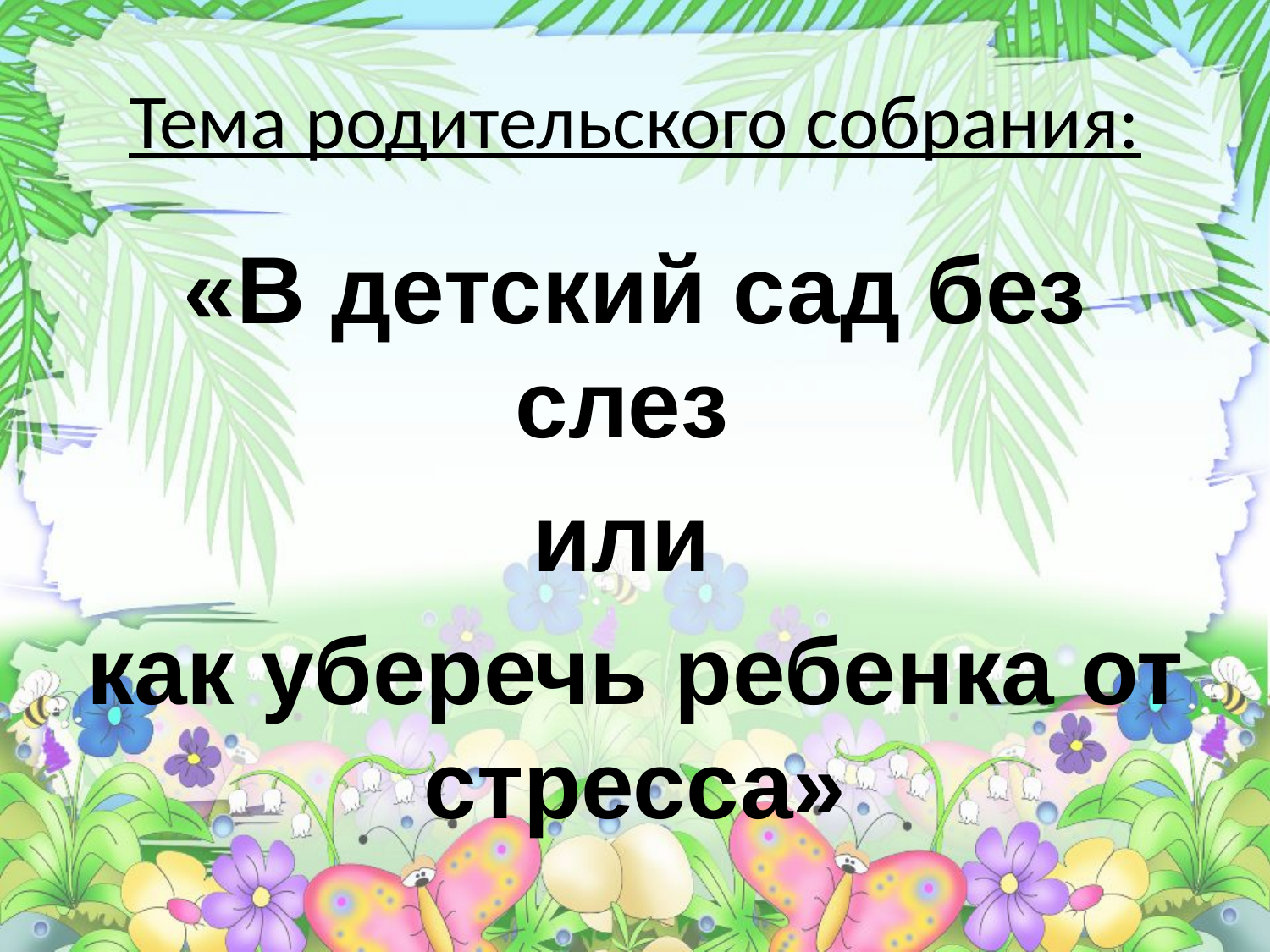

# Тема родительского собрания:
«В детский сад без слез
или
как уберечь ребенка от стресса»